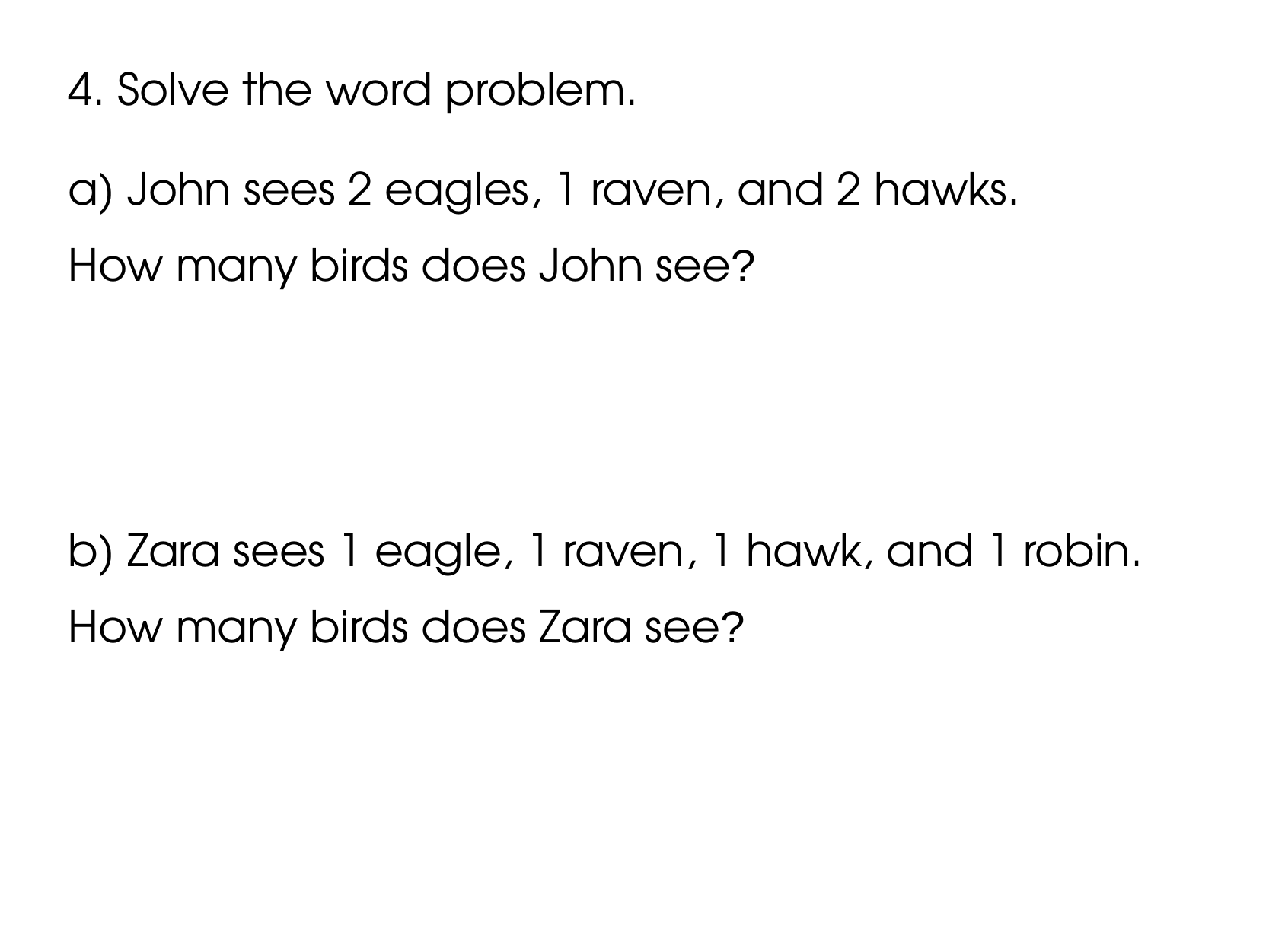

4. Solve the word problem.
a) John sees 2 eagles, 1 raven, and 2 hawks.
How many birds does John see?
b) Zara sees 1 eagle, 1 raven, 1 hawk, and 1 robin.
How many birds does Zara see?